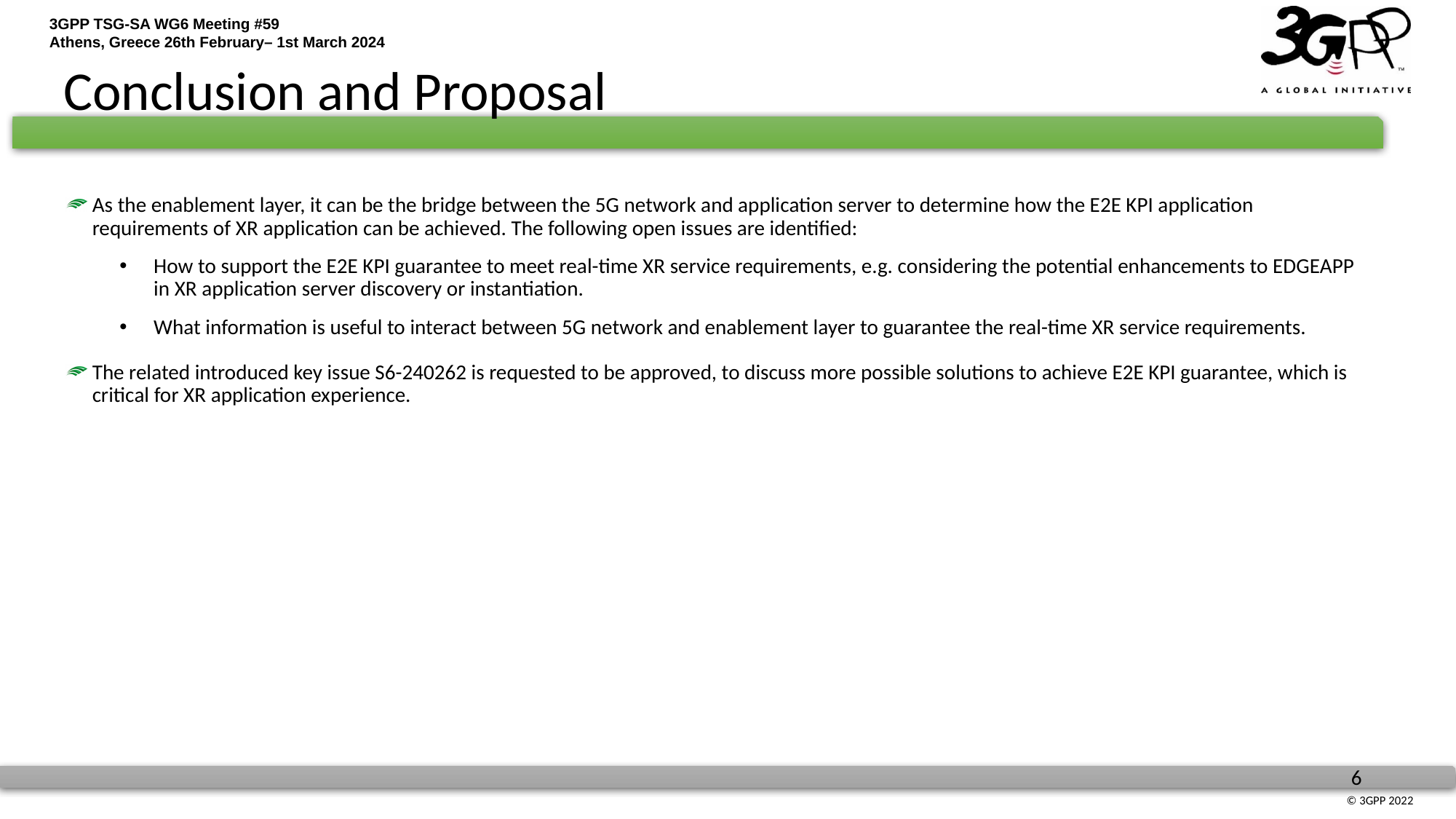

# Conclusion and Proposal
As the enablement layer, it can be the bridge between the 5G network and application server to determine how the E2E KPI application requirements of XR application can be achieved. The following open issues are identified:
How to support the E2E KPI guarantee to meet real-time XR service requirements, e.g. considering the potential enhancements to EDGEAPP in XR application server discovery or instantiation.
What information is useful to interact between 5G network and enablement layer to guarantee the real-time XR service requirements.
The related introduced key issue S6-240262 is requested to be approved, to discuss more possible solutions to achieve E2E KPI guarantee, which is critical for XR application experience.